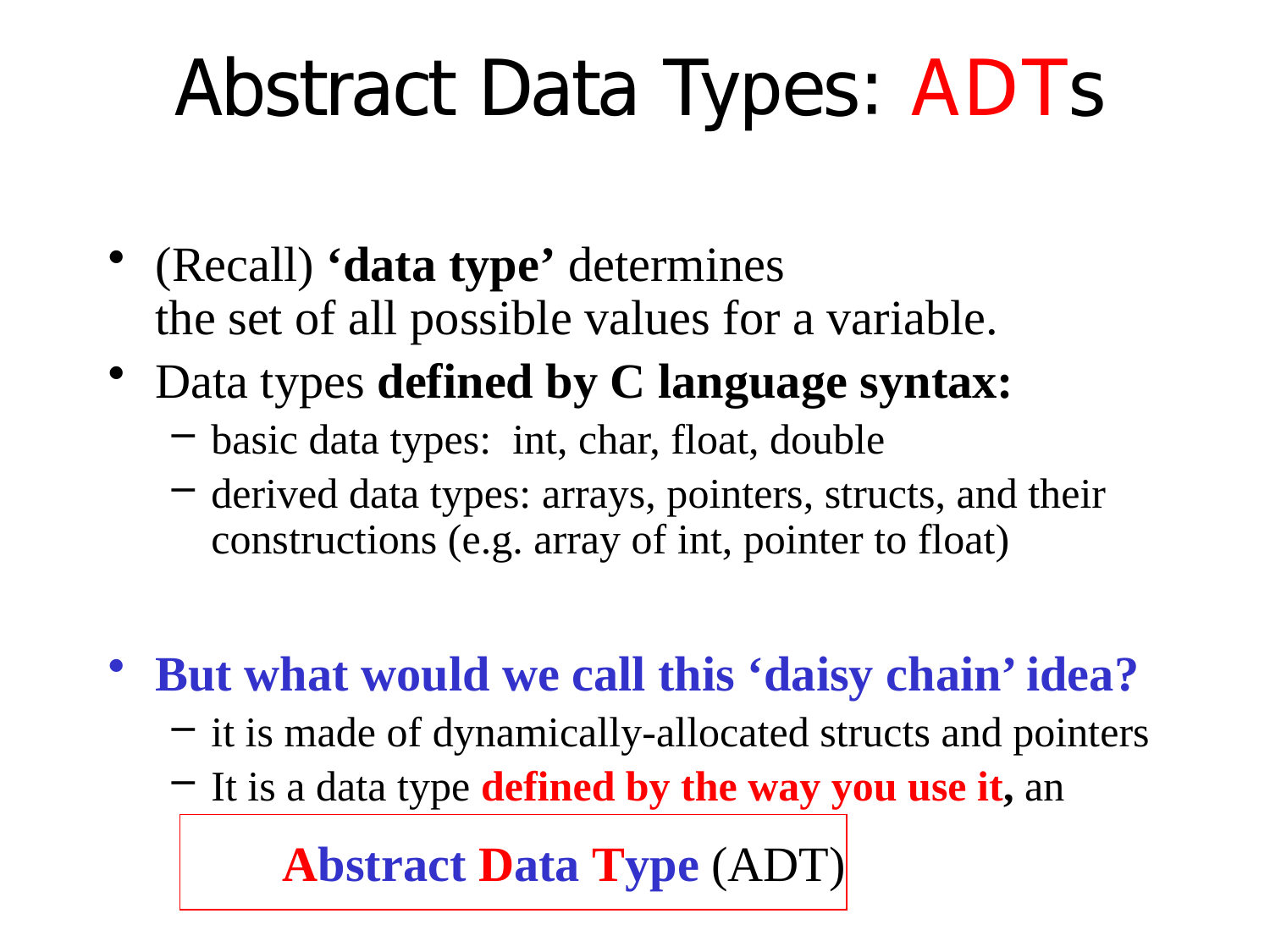

# Abstract Data Types: ADTs
(Recall) ‘data type’ determines
the set of all possible values for a variable.
Data types defined by C language syntax:
basic data types:  int, char, float, double
derived data types: arrays, pointers, structs, and their constructions (e.g. array of int, pointer to float)

But what would we call this ‘daisy chain’ idea?
it is made of dynamically-allocated structs and pointers
It is a data type defined by the way you use it, an
		Abstract Data Type (ADT)